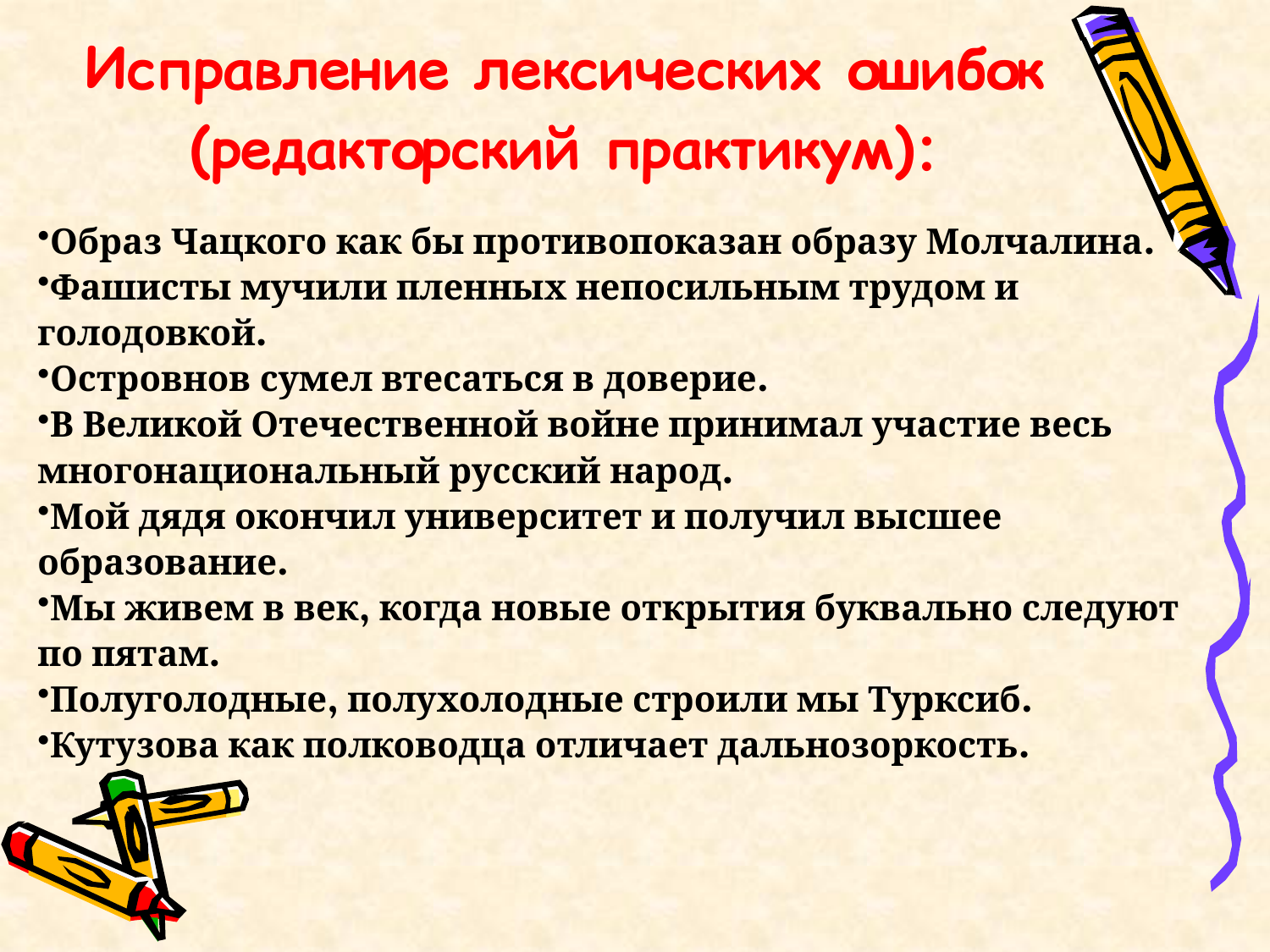

Исправление лексических ошибок
(редакторский практикум):
Образ Чацкого как бы противопоказан образу Молчалина.
Фашисты мучили пленных непосильным трудом и голодовкой.
Островнов сумел втесаться в доверие.
В Великой Отечественной войне принимал участие весь многонациональный русский народ.
Мой дядя окончил университет и получил высшее образование.
Мы живем в век, когда новые открытия буквально следуют по пятам.
Полуголодные, полухолодные строили мы Турксиб.
Кутузова как полководца отличает дальнозоркость.